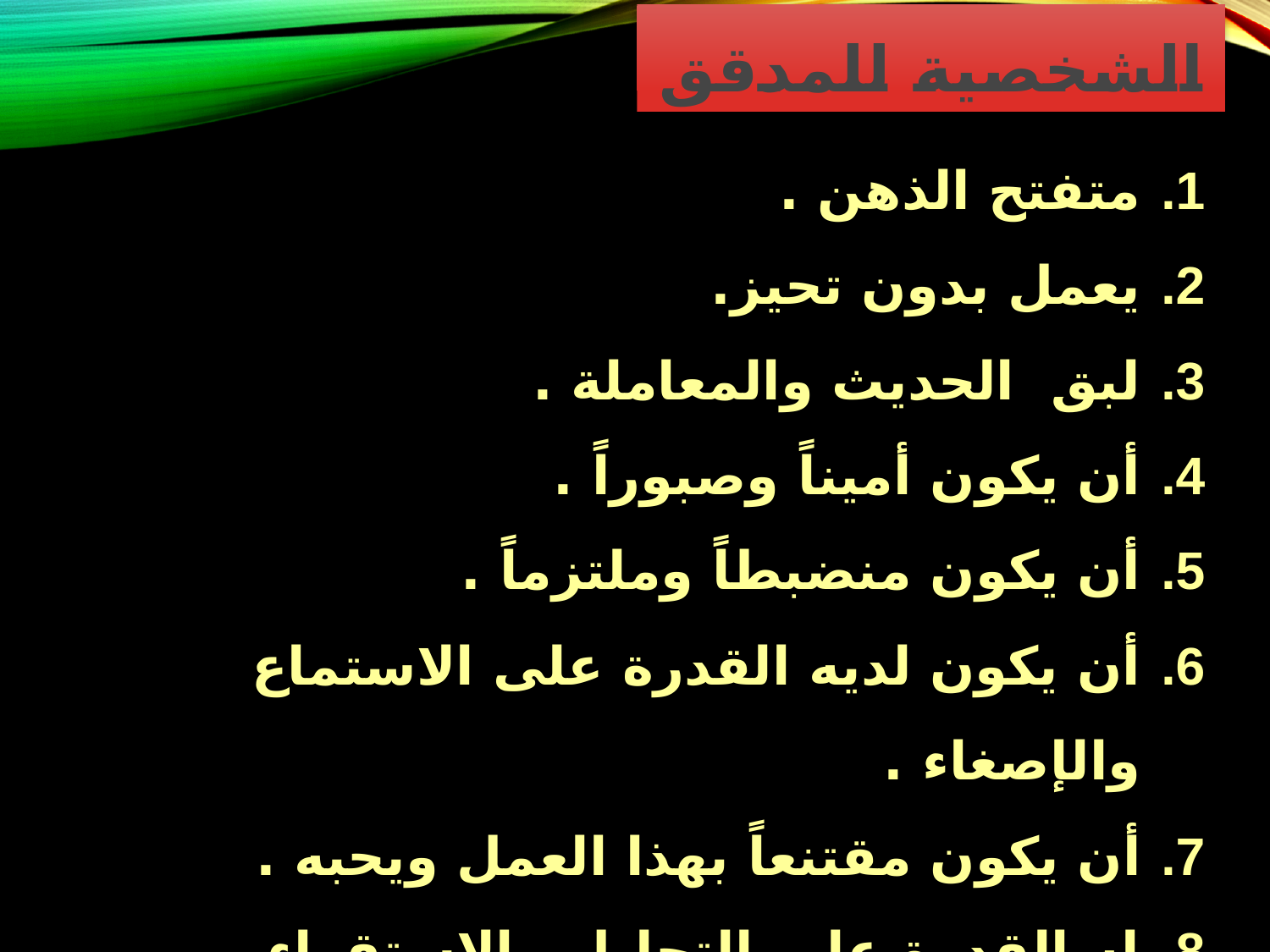

السمات الشخصية للمدقق
متفتح الذهن .
يعمل بدون تحيز.
لبق  الحديث والمعاملة .
أن يكون أميناً وصبوراً .
أن يكون منضبطاً وملتزماً .
أن يكون لديه القدرة على الاستماع والإصغاء .
أن يكون مقتنعاً بهذا العمل ويحبه .
له القدرة على التحليل والاستقراء.